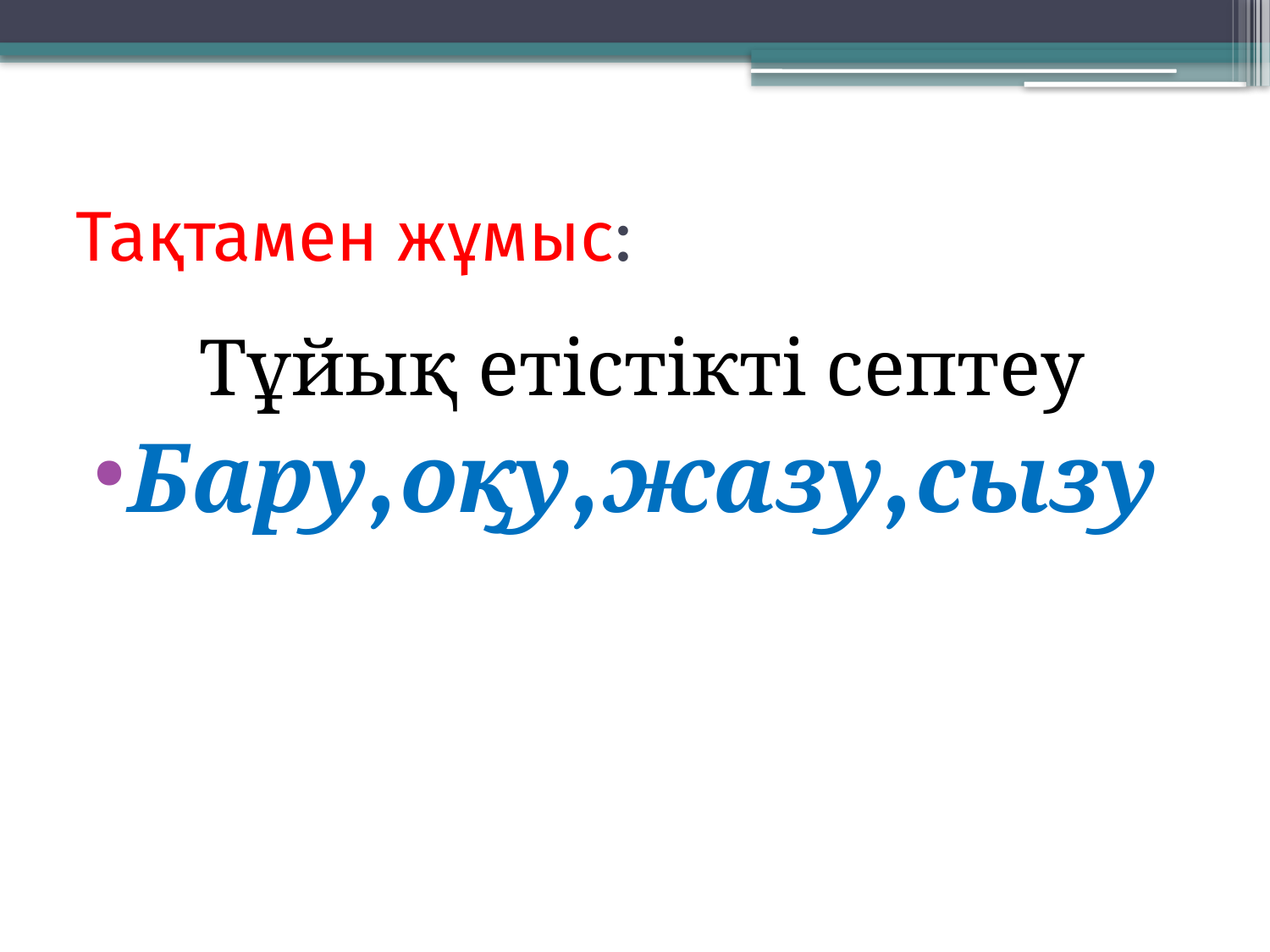

# Тақтамен жұмыс:
Тұйық етістікті септеу
Бару,оқу,жазу,сызу